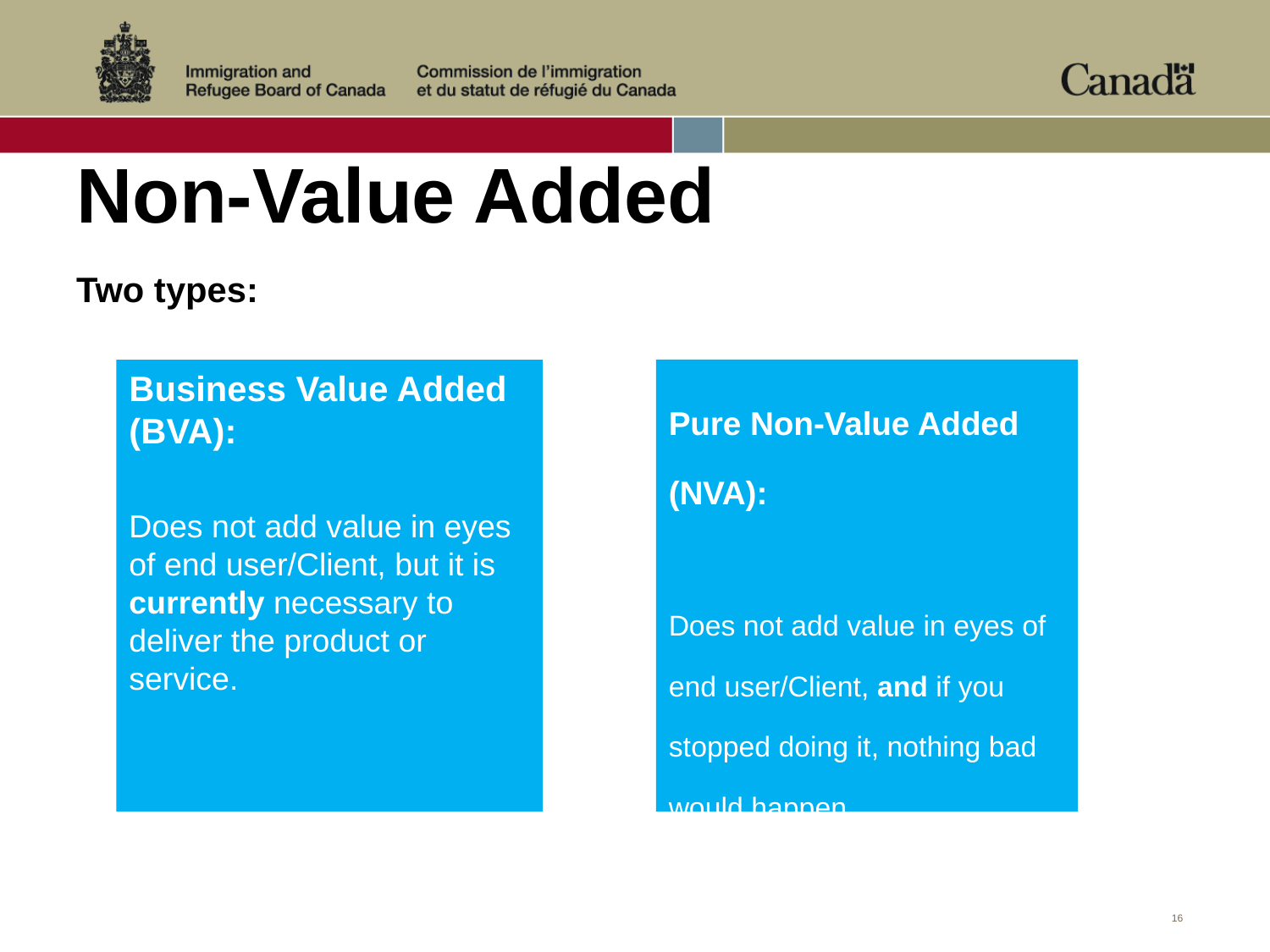

# Non-Value Added Two types:
Business Value Added (BVA):

Does not add value in eyes of end user/Client, but it is currently necessary to deliver the product or service.

Pure Non-Value Added (NVA):

Does not add value in eyes of end user/Client, and if you stopped doing it, nothing bad would happen

16